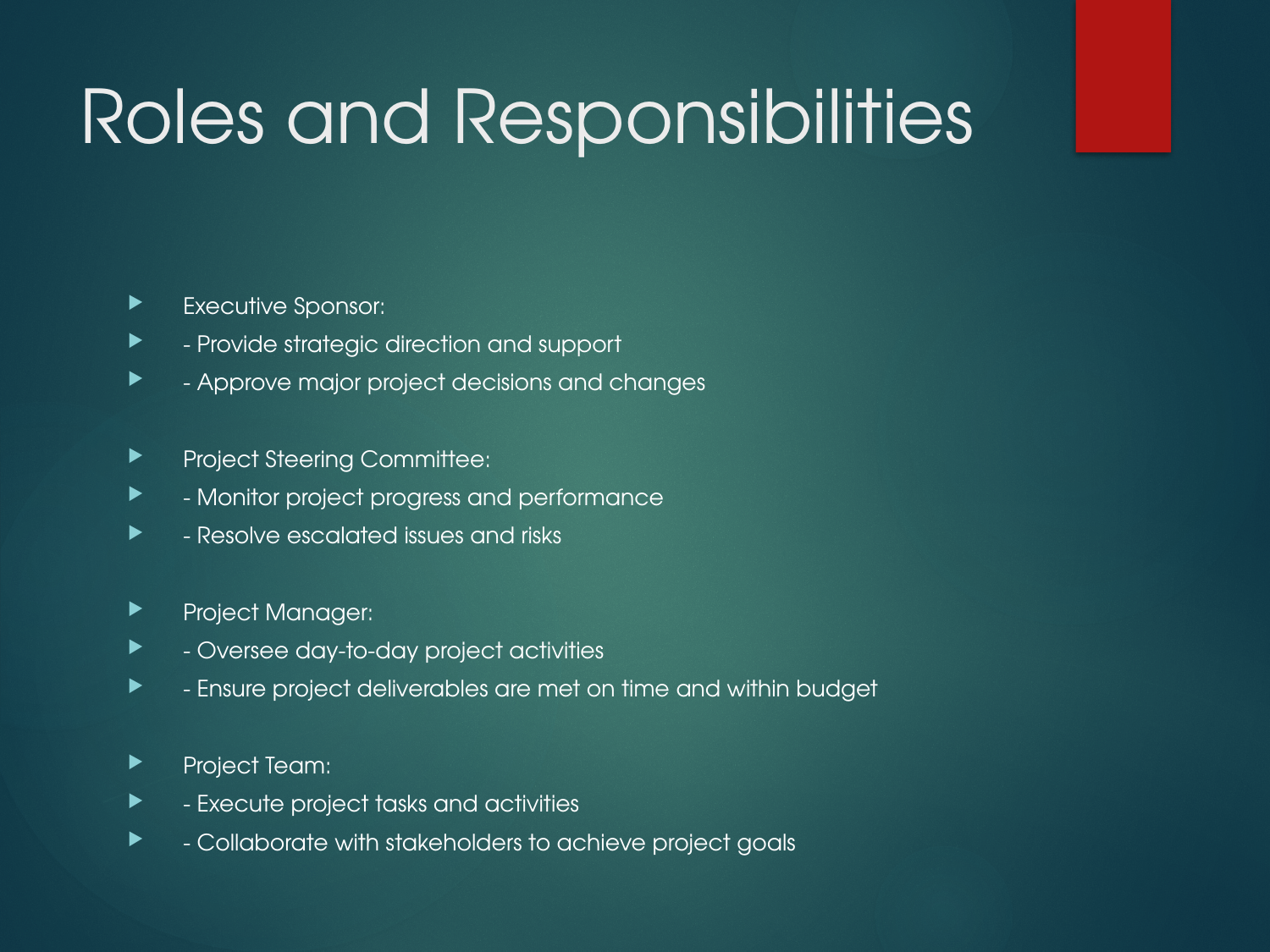

# Roles and Responsibilities
Executive Sponsor:
- Provide strategic direction and support
- Approve major project decisions and changes

Project Steering Committee:
- Monitor project progress and performance
- Resolve escalated issues and risks

Project Manager:
- Oversee day-to-day project activities
- Ensure project deliverables are met on time and within budget

Project Team:
- Execute project tasks and activities
- Collaborate with stakeholders to achieve project goals